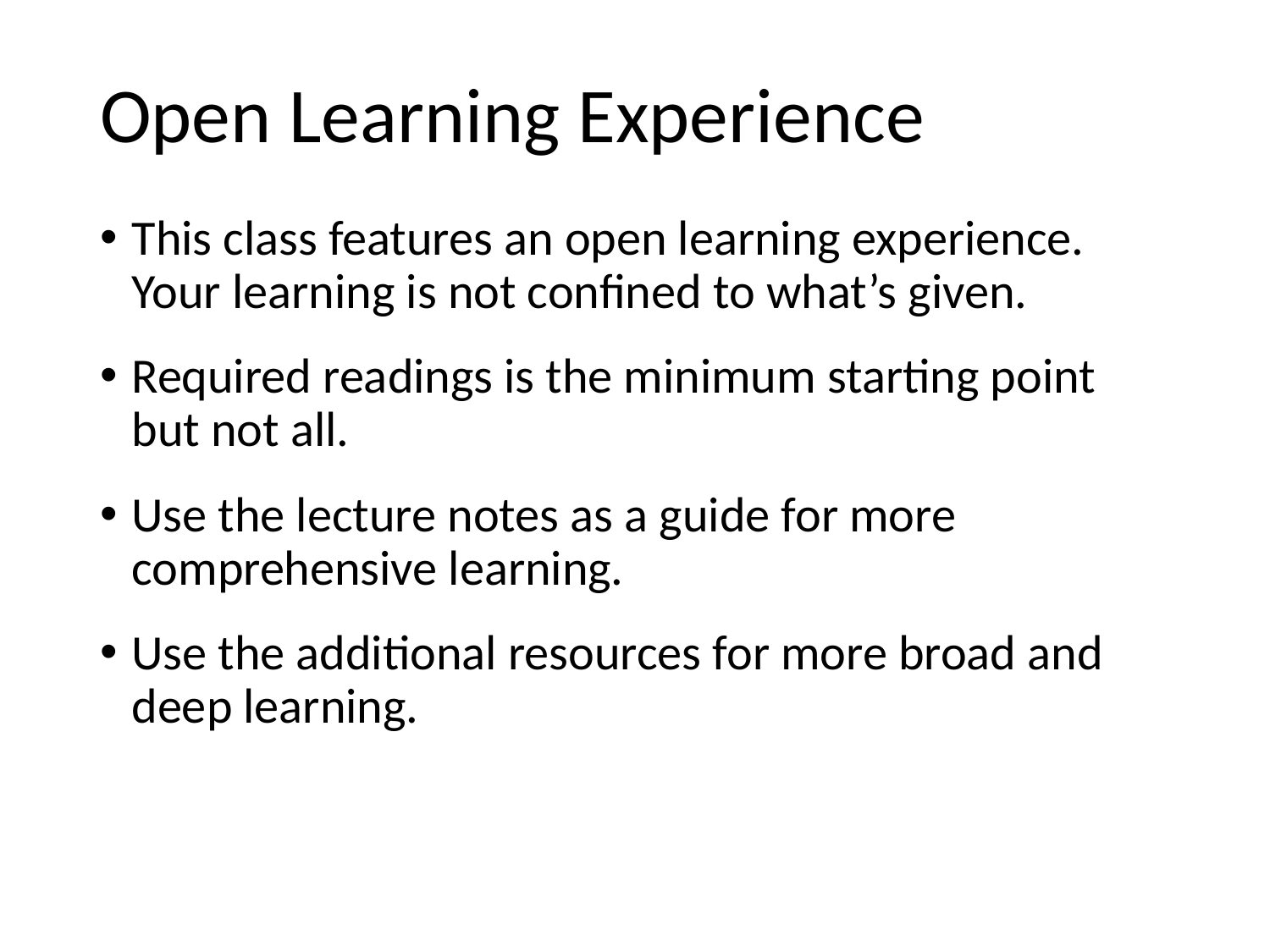

# Open Learning Experience
This class features an open learning experience. Your learning is not confined to what’s given.
Required readings is the minimum starting point but not all.
Use the lecture notes as a guide for more comprehensive learning.
Use the additional resources for more broad and deep learning.